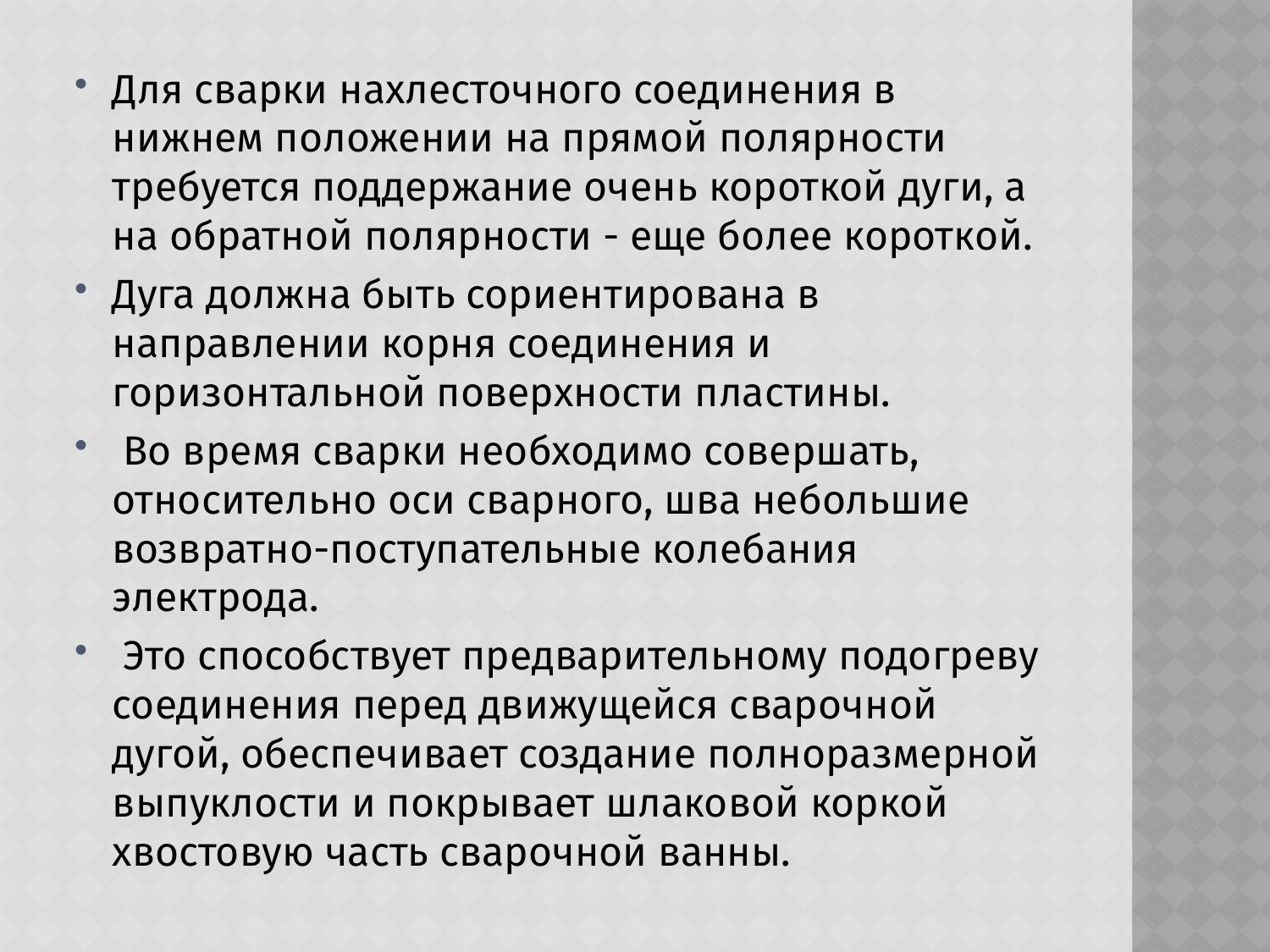

Для сварки нахлесточного соединения в нижнем положении на прямой полярности требуется поддержание очень короткой дуги, а на обратной полярности - еще более короткой.
Дуга должна быть сориентирована в направлении корня соединения и горизонтальной поверхности пластины.
 Во время сварки необходимо совершать, относительно оси сварного, шва небольшие возвратно-поступательные колебания электрода.
 Это способствует предварительному подогреву соединения перед движущейся сварочной дугой, обеспечивает создание полноразмерной выпуклости и покрывает шлаковой коркой хвостовую часть сварочной ванны.